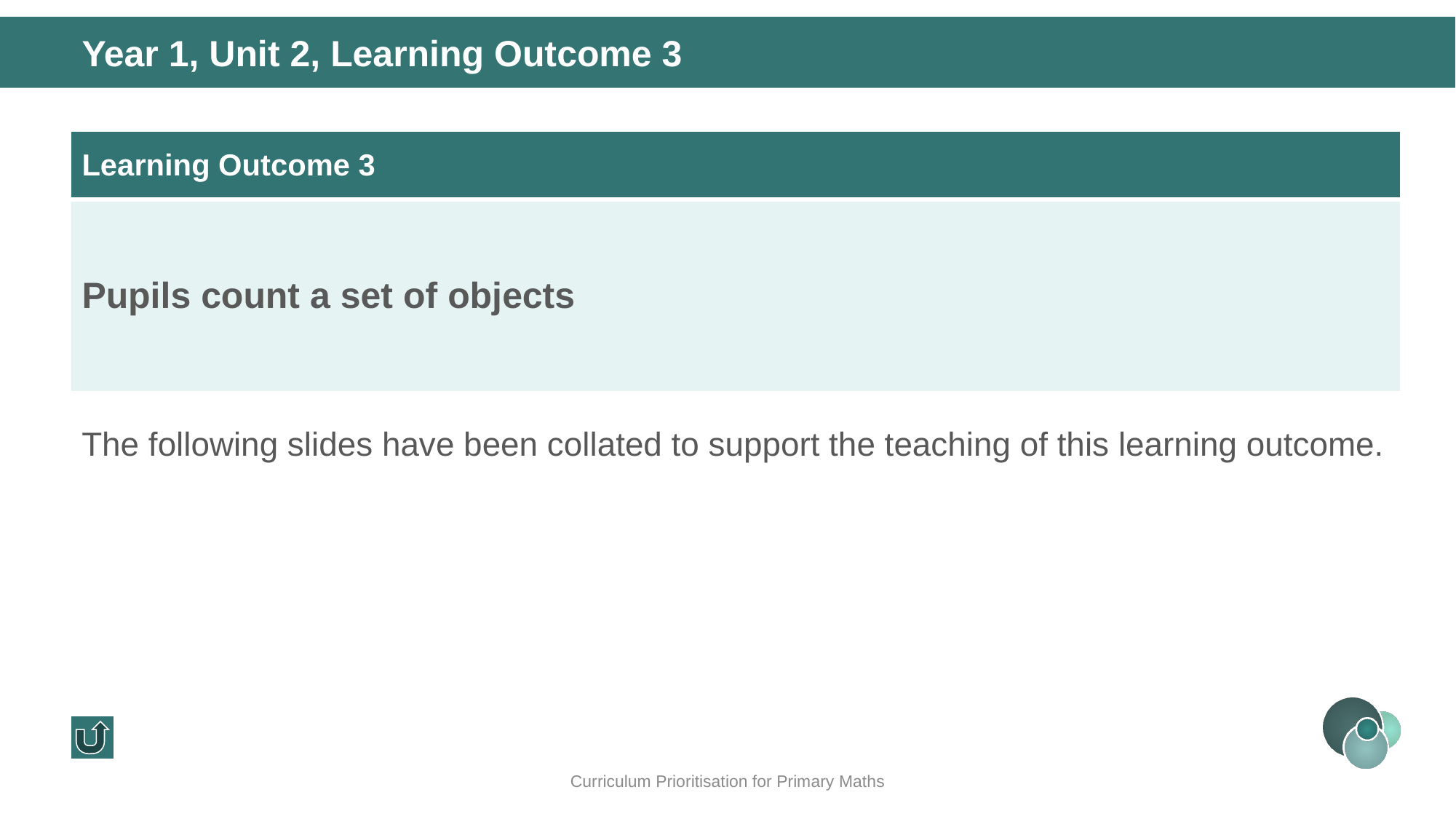

Year 1, Unit 2, Learning Outcome 3
| Learning Outcome 3 |
| --- |
| Pupils count a set of objects |
The following slides have been collated to support the teaching of this learning outcome.

Curriculum Prioritisation for Primary Maths